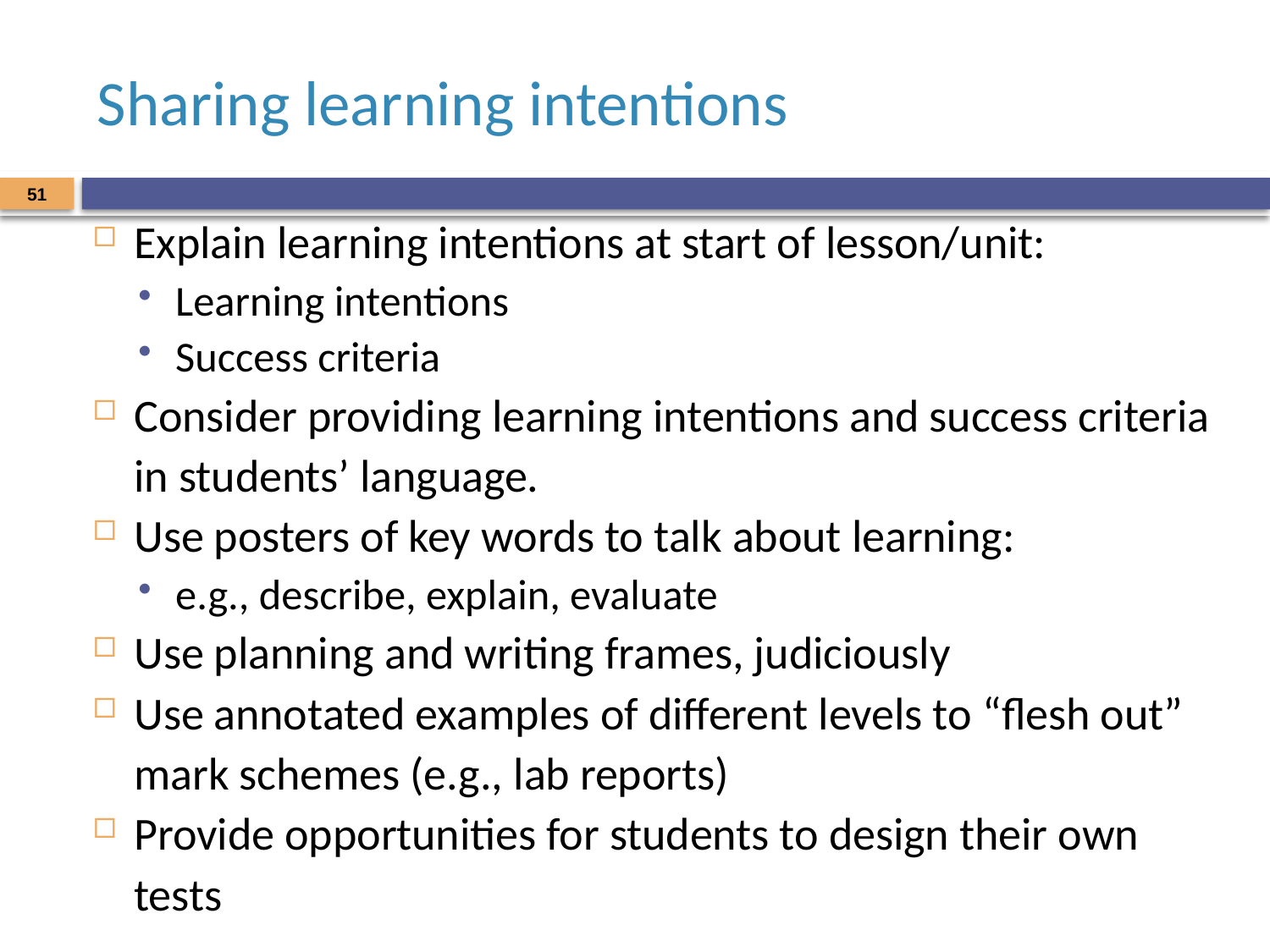

# Sharing learning intentions
51
Explain learning intentions at start of lesson/unit:
Learning intentions
Success criteria
Consider providing learning intentions and success criteria in students’ language.
Use posters of key words to talk about learning:
e.g., describe, explain, evaluate
Use planning and writing frames, judiciously
Use annotated examples of different levels to “flesh out” mark schemes (e.g., lab reports)
Provide opportunities for students to design their own tests